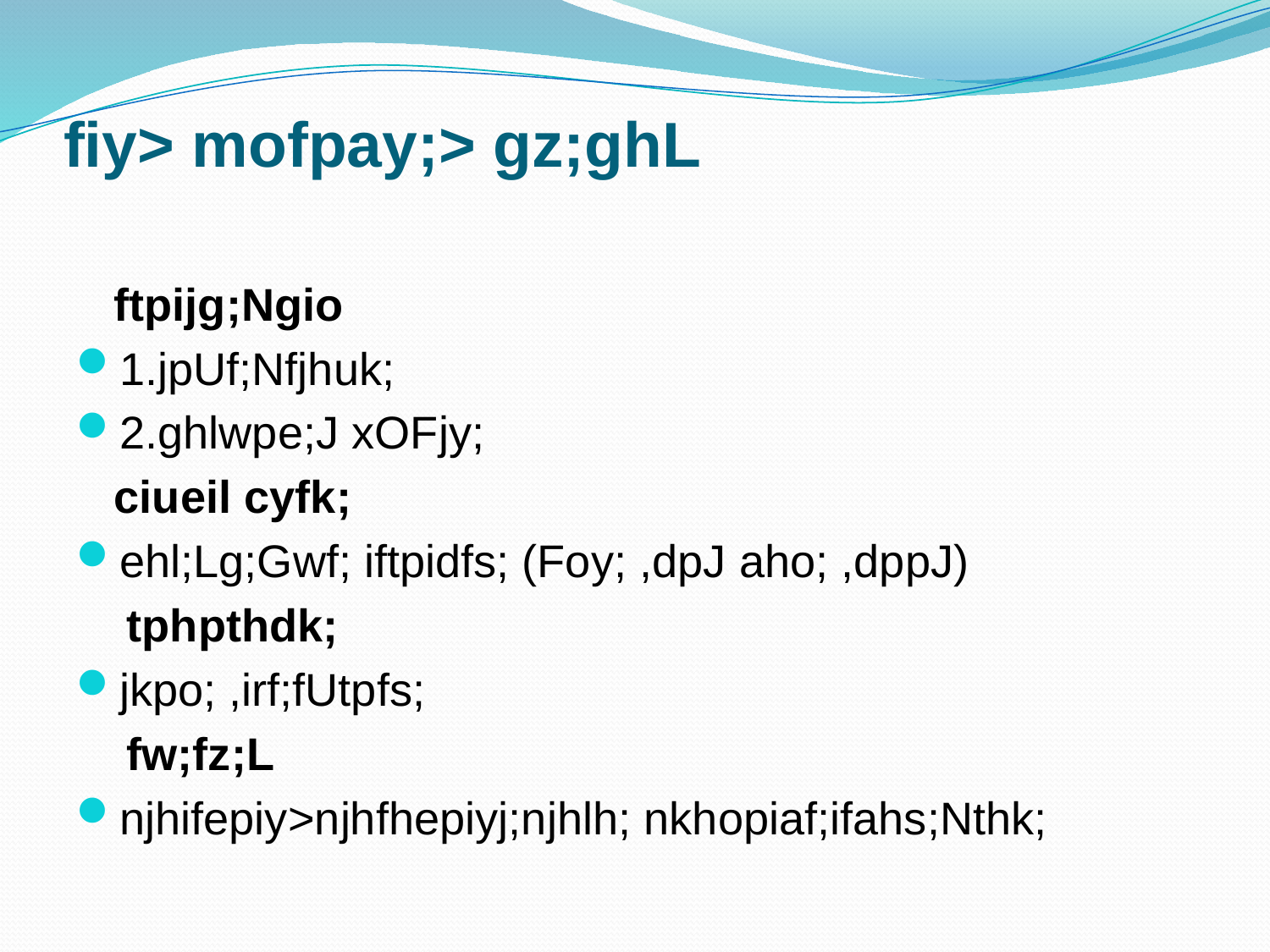

# fiy> mofpay;> gz;ghL
   ftpijg;Ngio
1.jpUf;Nfjhuk;
2.ghlwpe;J xOFjy;
   ciueil cyfk;
ehl;Lg;Gwf; iftpidfs; (Foy; ,dpJ aho; ,dppJ)
    tphpthdk;
jkpo; ,irf;fUtpfs;
    fw;fz;L
njhifepiy>njhfhepiyj;njhlh; nkhopiaf;ifahs;Nthk;